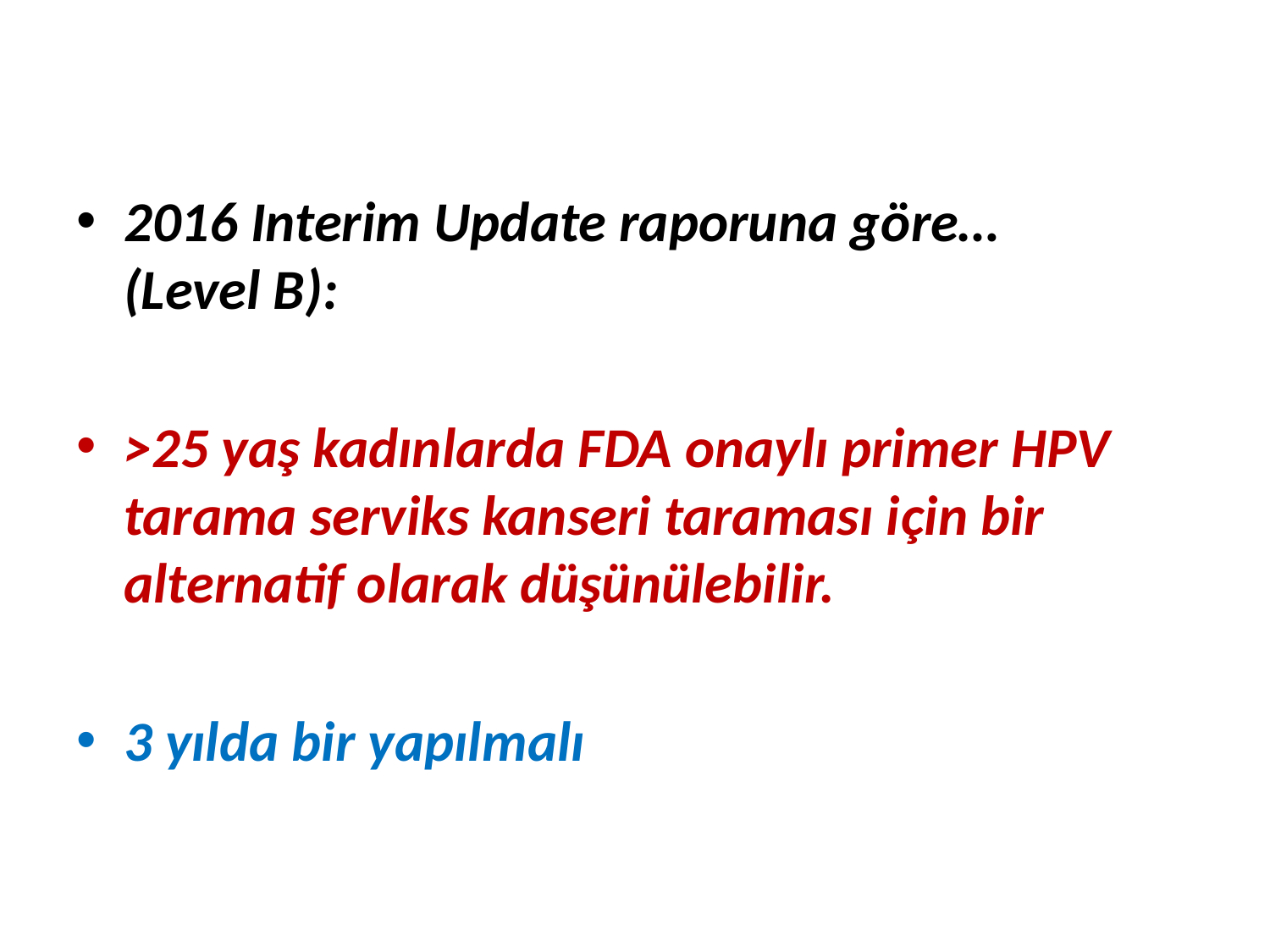

2016 Interim Update raporuna göre… 		(Level B):

>25 yaş kadınlarda FDA onaylı primer HPV tarama serviks kanseri taraması için bir alternatif olarak düşünülebilir.

3 yılda bir yapılmalı